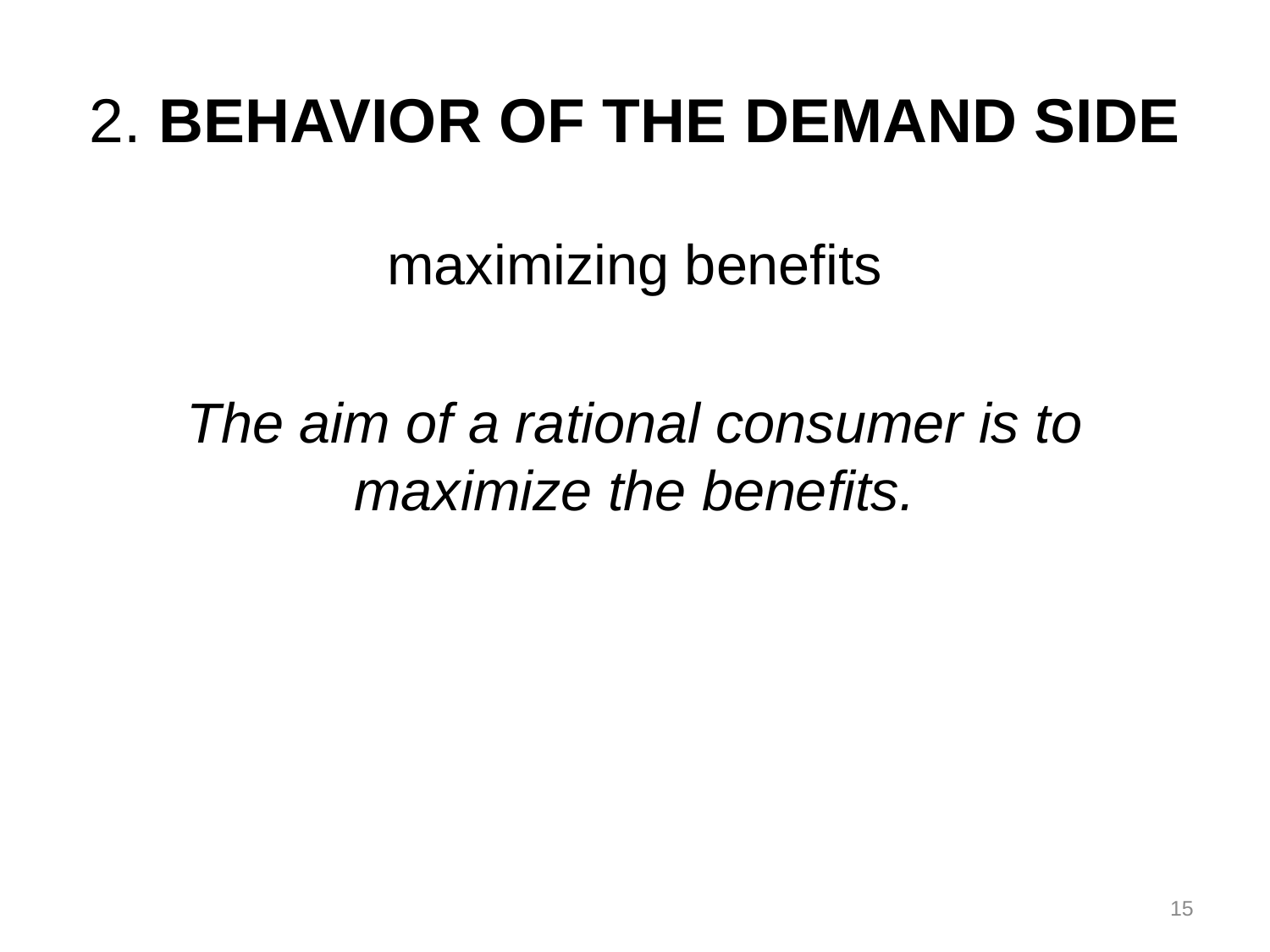

# 2. behavior of the demand side
maximizing benefits

The aim of a rational consumer is to maximize the benefits.
15